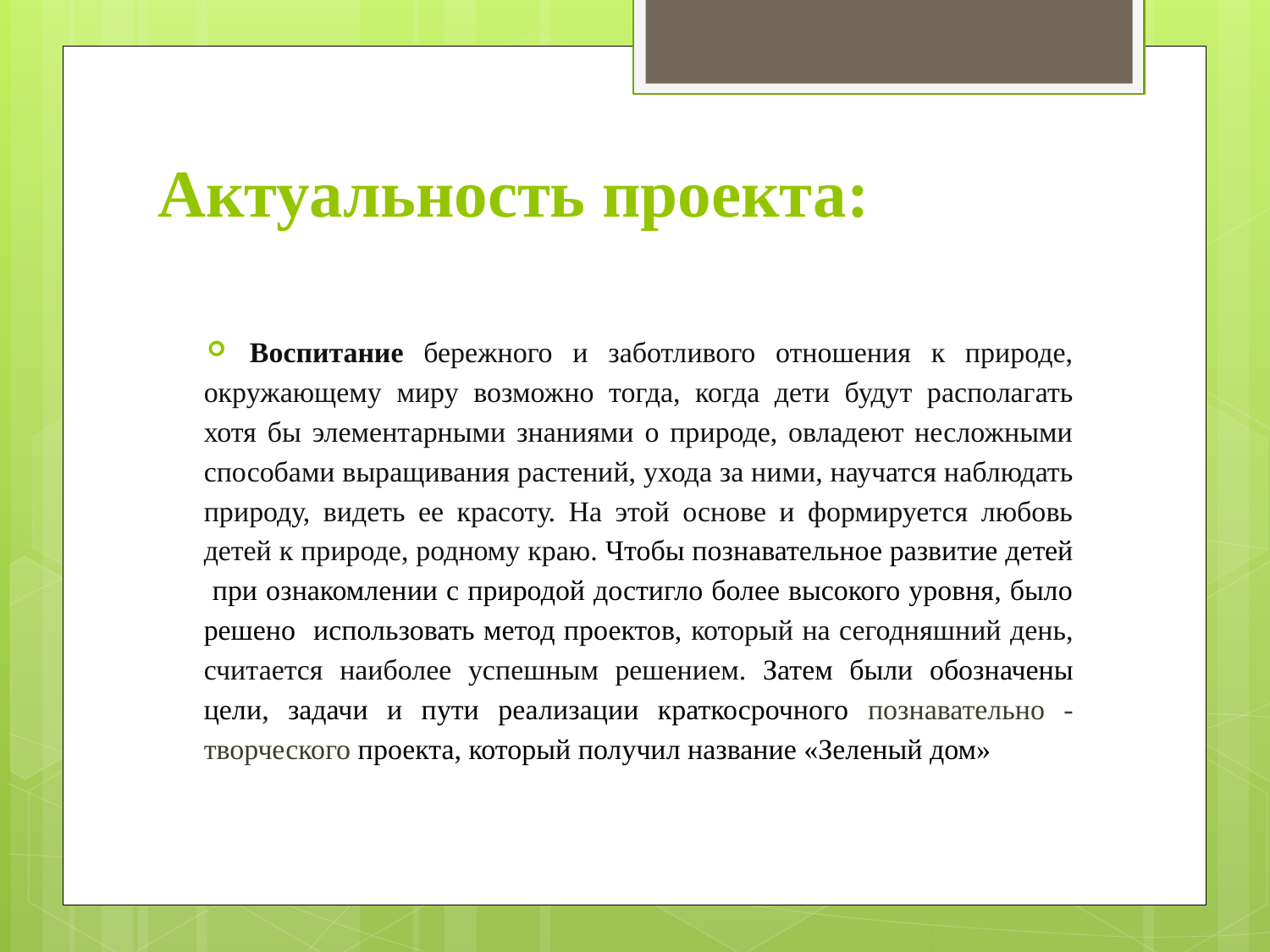

# Актуальность проекта:
Воспитание бережного и заботливого отношения к природе, окружающему миру возможно тогда, когда дети будут располагать хотя бы элементарными знаниями о природе, овладеют несложными способами выращивания растений, ухода за ними, научатся наблюдать природу, видеть ее красоту. На этой основе и формируется любовь детей к природе, родному краю. Чтобы познавательное развитие детей  при ознакомлении с природой достигло более высокого уровня, было решено  использовать метод проектов, который на сегодняшний день, считается наиболее успешным решением. Затем были обозначены цели, задачи и пути реализации краткосрочного познавательно - творческого проекта, который получил название «Зеленый дом»